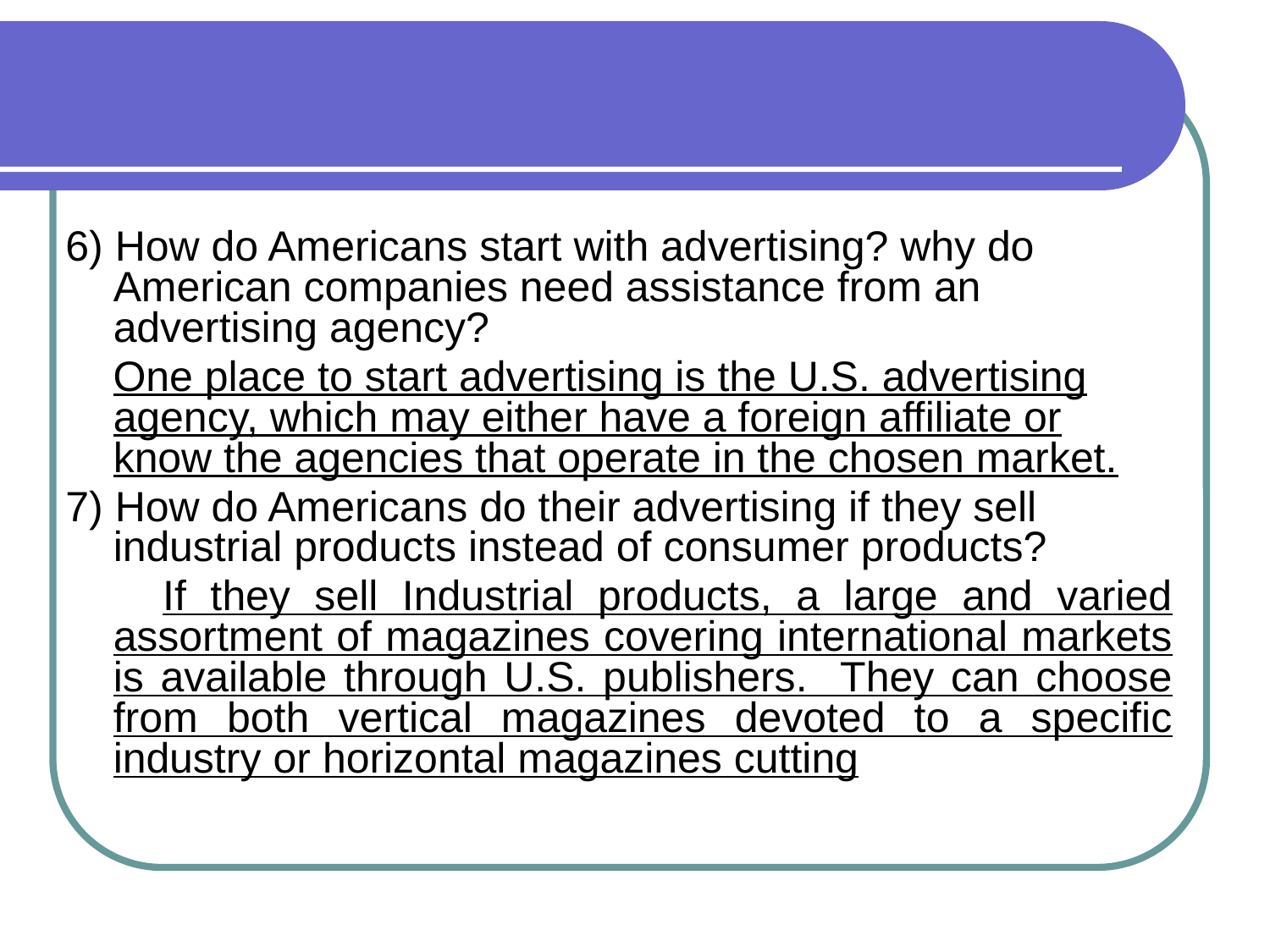

#
6) How do Americans start with advertising? why do American companies need assistance from an advertising agency?
    One place to start advertising is the U.S. advertising agency, which may either have a foreign affiliate or know the agencies that operate in the chosen market.
7) How do Americans do their advertising if they sell industrial products instead of consumer products?
    If they sell Industrial products, a large and varied assortment of magazines covering international markets is available through U.S. publishers.  They can choose from both vertical magazines devoted to a specific industry or horizontal magazines cutting